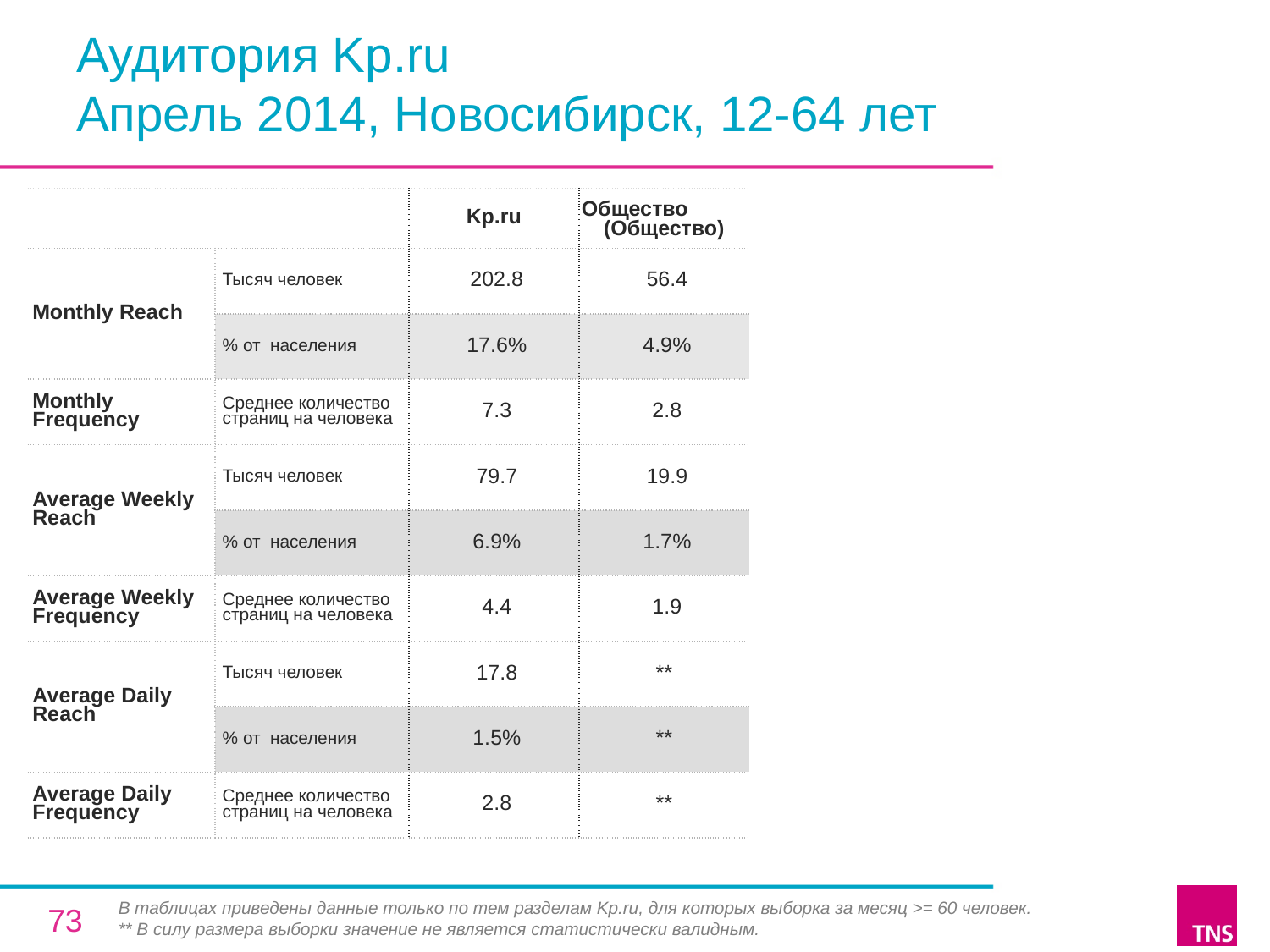

# Аудитория Kp.ru Апрель 2014, Новосибирск, 12-64 лет
|  |  | Kp.ru | Общество (Общество) |
| --- | --- | --- | --- |
| Monthly Reach | Тысяч человек | 202.8 | 56.4 |
|  | % от населения | 17.6% | 4.9% |
| Monthly Frequency | Среднее количество страниц на человека | 7.3 | 2.8 |
| Average Weekly Reach | Тысяч человек | 79.7 | 19.9 |
|  | % от населения | 6.9% | 1.7% |
| Average Weekly Frequency | Среднее количество страниц на человека | 4.4 | 1.9 |
| Average Daily Reach | Тысяч человек | 17.8 | \*\* |
|  | % от населения | 1.5% | \*\* |
| Average Daily Frequency | Среднее количество страниц на человека | 2.8 | \*\* |
В таблицах приведены данные только по тем разделам Kp.ru, для которых выборка за месяц >= 60 человек.
** В силу размера выборки значение не является статистически валидным.
73